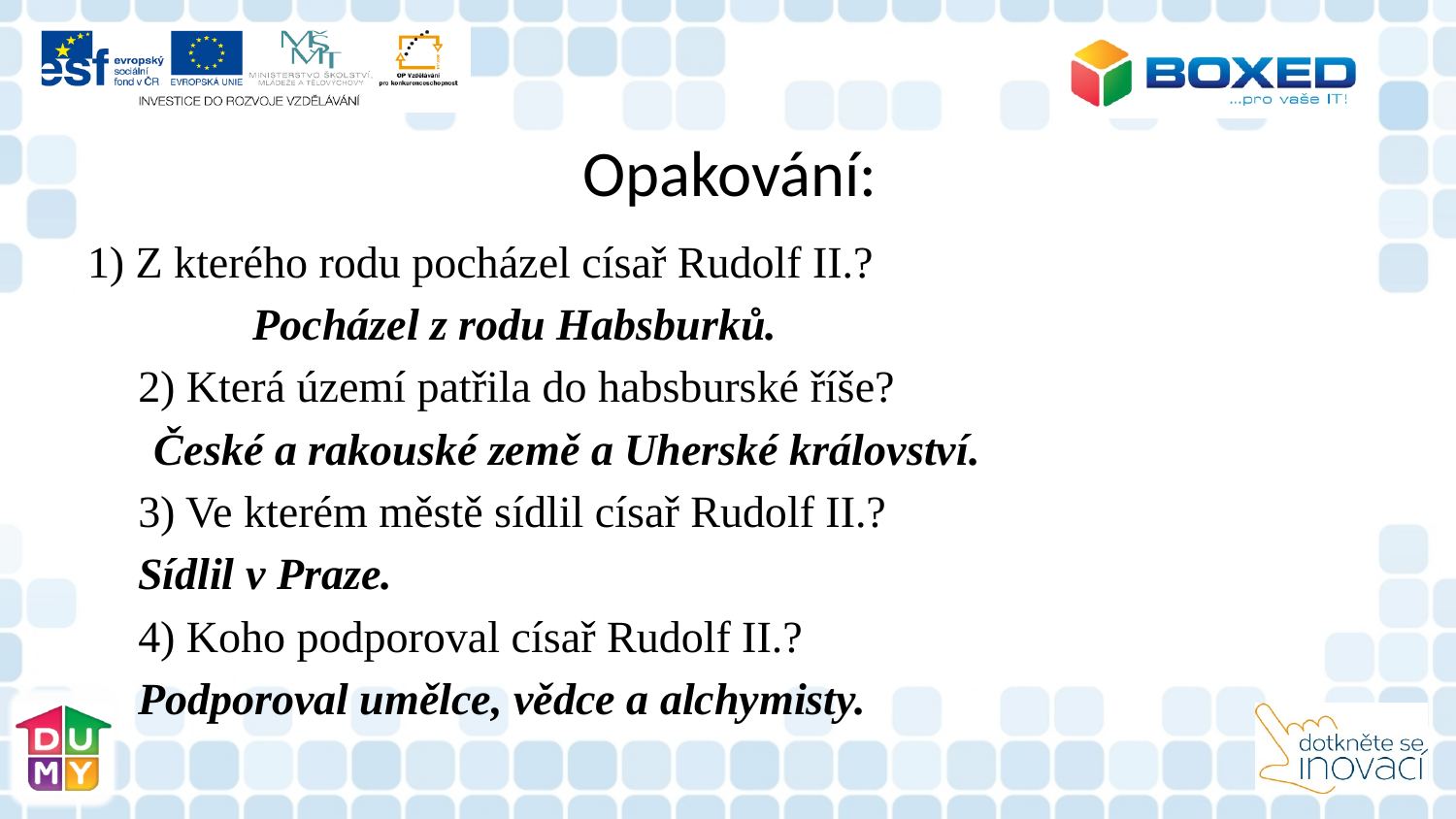

# Opakování:
1) Z kterého rodu pocházel císař Rudolf II.?
	 	Pocházel z rodu Habsburků.
	2) Která území patřila do habsburské říše?
      České a rakouské země a Uherské království.
	3) Ve kterém městě sídlil císař Rudolf II.?
		Sídlil v Praze.
	4) Koho podporoval císař Rudolf II.?
		Podporoval umělce, vědce a alchymisty.